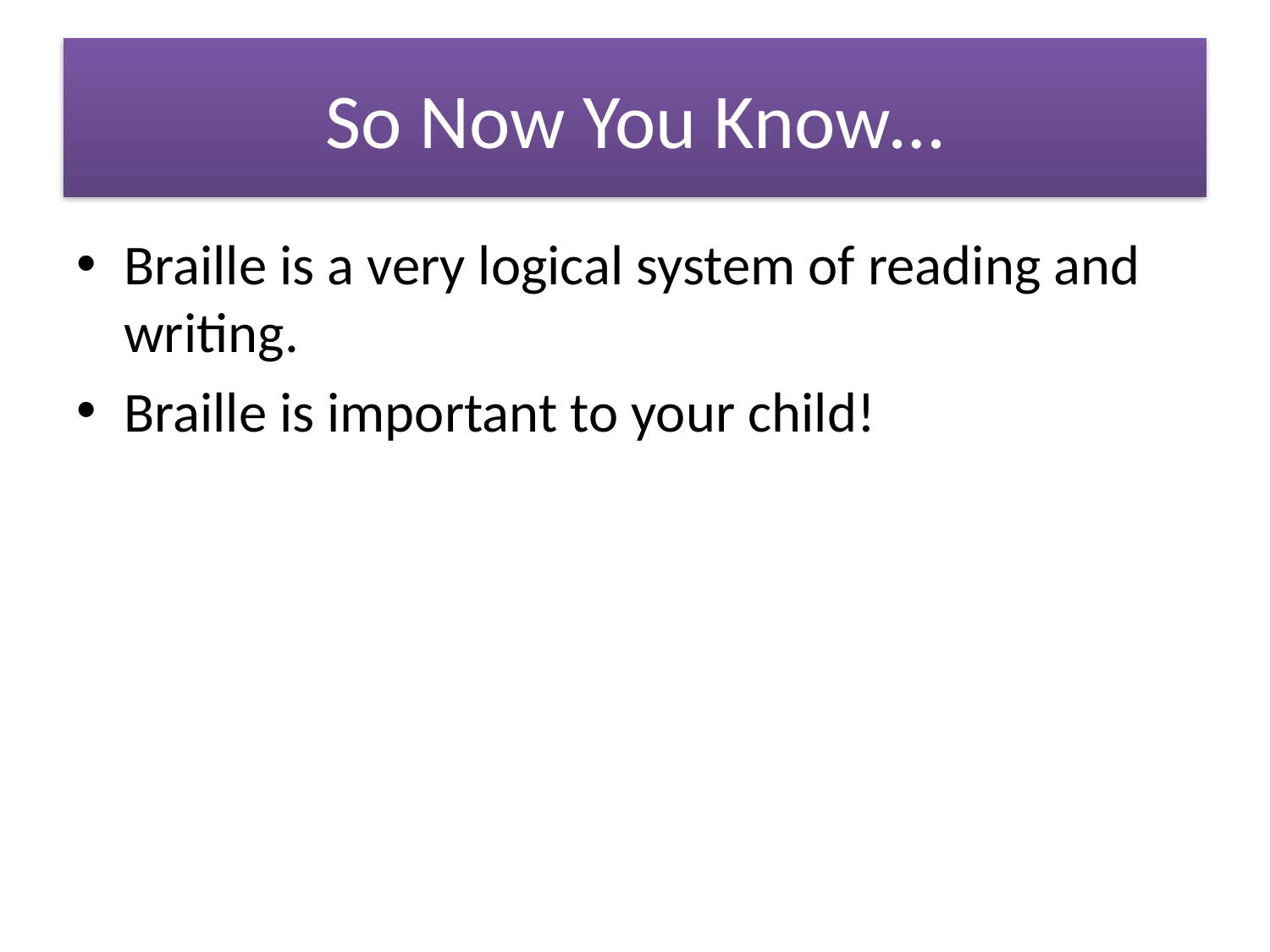

# So Now You Know…
Braille is a very logical system of reading and writing.
Braille is important to your child!